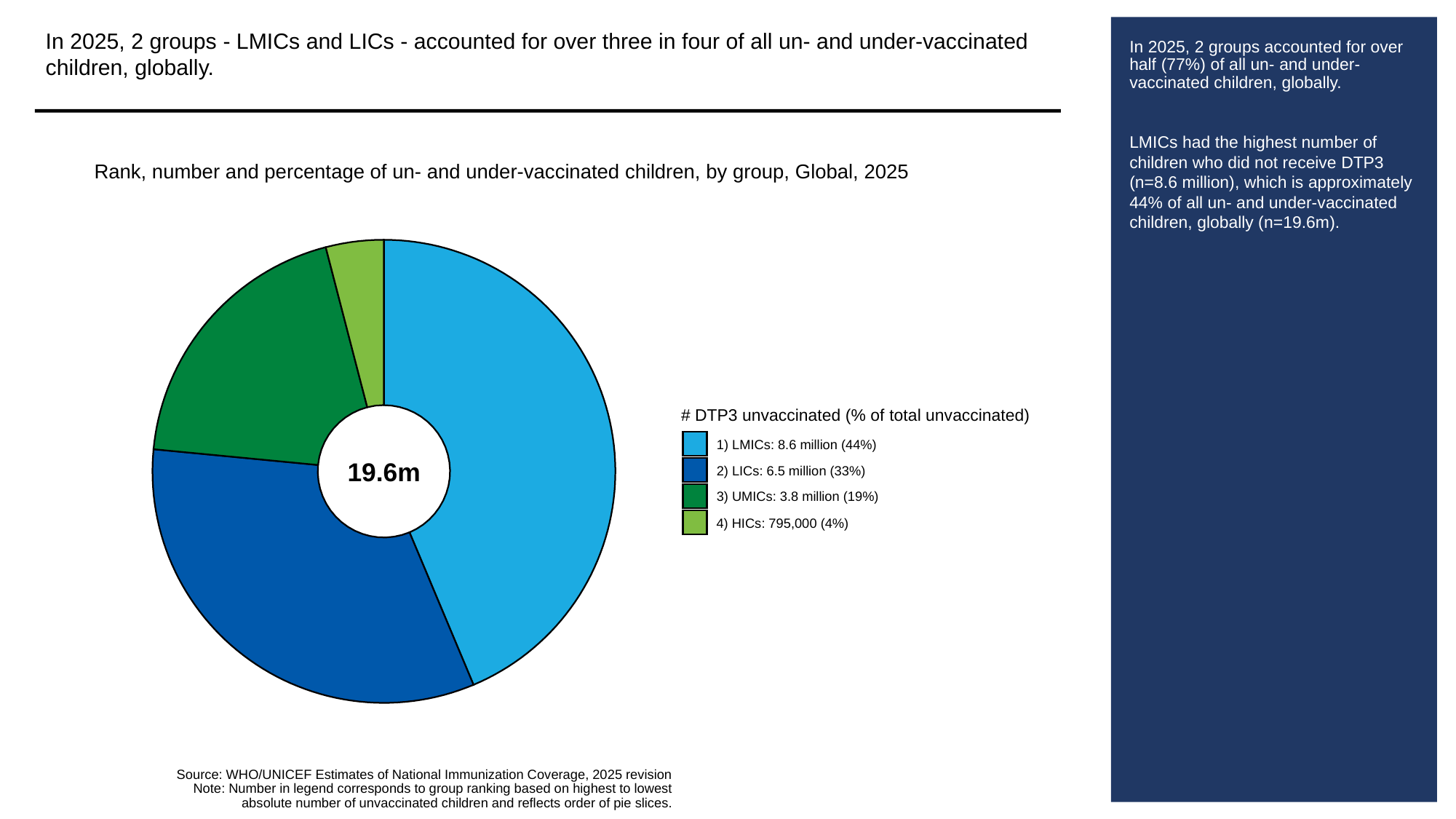

In 2025, 2 groups - LMICs and LICs - accounted for over three in four of all un- and under-vaccinated children, globally.
# In 2025, 2 groups accounted for over half (77%) of all un- and under-vaccinated children, globally.

LMICs had the highest number of children who did not receive DTP3 (n=8.6 million), which is approximately 44% of all un- and under-vaccinated children, globally (n=19.6m).

Rank, number and percentage of un- and under-vaccinated children, by group, Global, 2025

# DTP3 unvaccinated (% of total unvaccinated)

1) LMICs: 8.6 million (44%)

19.6m
2) LICs: 6.5 million (33%)

3) UMICs: 3.8 million (19%)

4) HICs: 795,000 (4%)
Source: WHO/UNICEF Estimates of National Immunization Coverage, 2025 revision
Note: Number in legend corresponds to group ranking based on highest to lowest
absolute number of unvaccinated children and reflects order of pie slices.